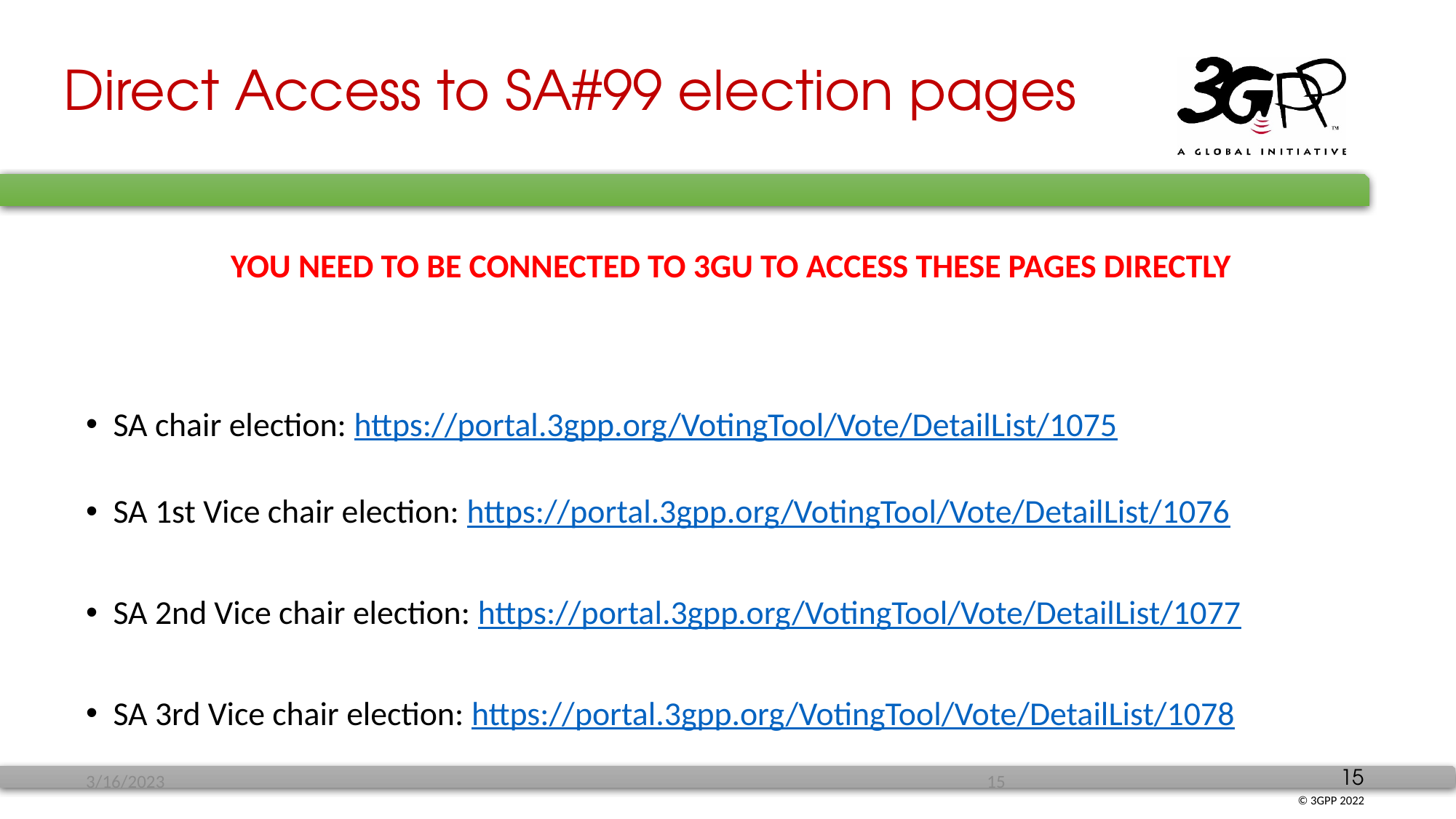

# Direct Access to SA#99 election pages
YOU NEED TO BE CONNECTED TO 3GU TO ACCESS THESE PAGES DIRECTLY

SA chair election: https://portal.3gpp.org/VotingTool/Vote/DetailList/1075

SA 1st Vice chair election: https://portal.3gpp.org/VotingTool/Vote/DetailList/1076

SA 2nd Vice chair election: https://portal.3gpp.org/VotingTool/Vote/DetailList/1077

SA 3rd Vice chair election: https://portal.3gpp.org/VotingTool/Vote/DetailList/1078
3/16/2023
15